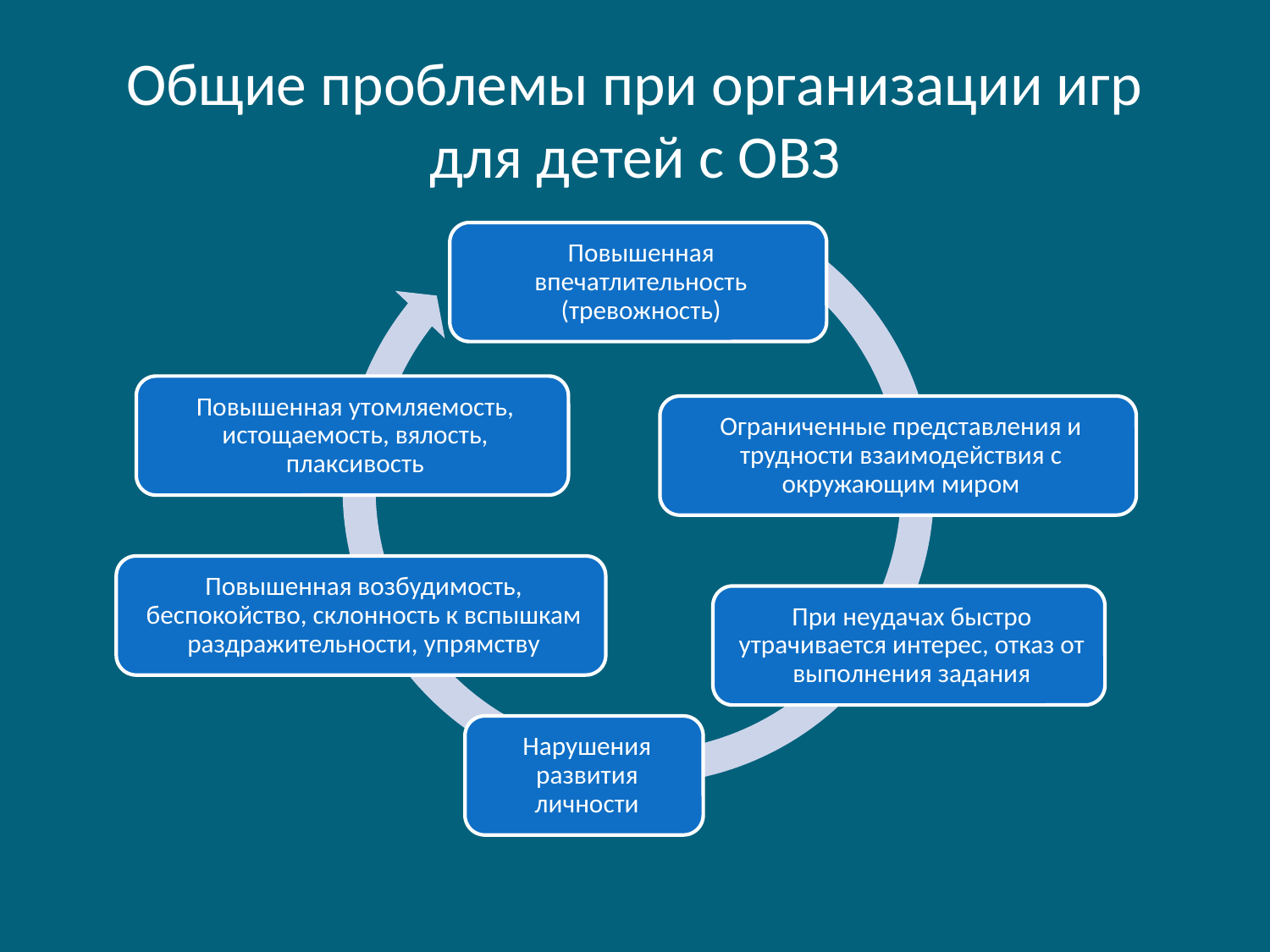

# Общие проблемы при организации игр для детей с ОВЗ
Повышенная впечатлительность (тревожность)
Ограниченные представления и трудности взаимодействия с окружающим миром
При неудачах быстро утрачивается интерес, отказ от выполнения задания
Нарушения развития личности
Повышенная возбудимость, беспокойство, склонность к вспышкам раздражительности, упрямству
Повышенная утомляемость, истощаемость, вялость, плаксивость